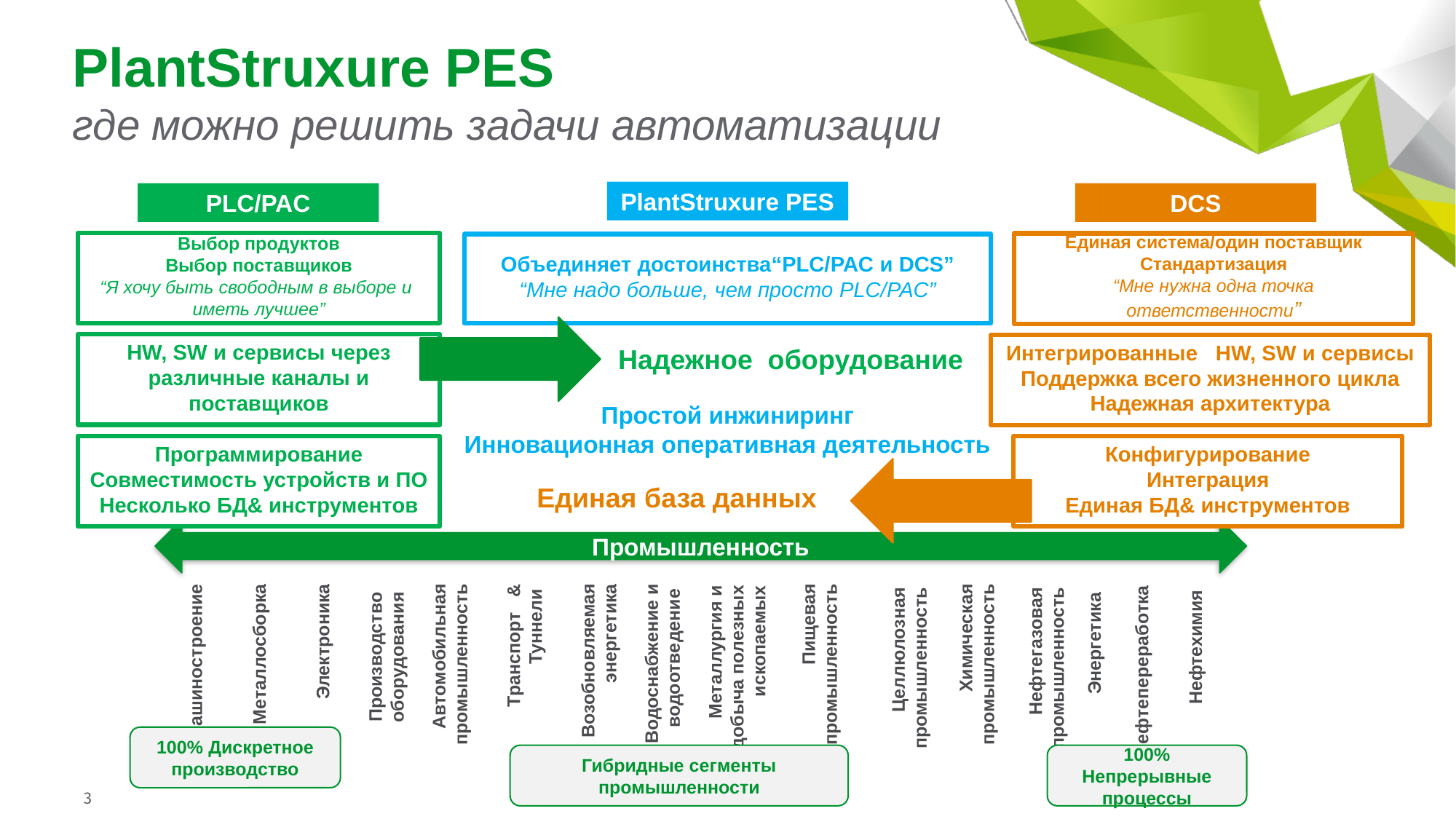

# PlantStruxure PES где можно решить задачи автоматизации
PlantStruxure PES
PLC/PAC
DCS
Выбор продуктов
Выбор поставщиков
“Я хочу быть свободным в выборе и  иметь лучшее”
Единая система/один поставщик
Стандартизация
“Мне нужна одна точка ответственности”
Объединяет достоинства“PLC/PAC и DCS”
“Мне надо больше, чем просто PLC/PAC”

HW, SW и сервисы через различные каналы и поставщиков
Интегрированные   HW, SW и сервисы
Поддержка всего жизненного цикла
Надежная архитектура
Надежное  оборудование
Простой инжиниринг
Инновационная оперативная деятельность
Программирование
Совместимость устройств и ПО
Несколько БД& инструментов
Конфигурирование
Интеграция
Единая БД& инструментов

Единая база данных
Промышленность
Транспорт   & Туннели
Производство оборудования
Металлургия и добыча полезных ископаемых
Автомобильная промышленность
Водоснабжение и водоотведение
Пищевая промышленность
Возобновляемая энергетика
Химическая промышленность
Целлюлозная промышленность
Нефтегазовая промышленность
Машиностроение
Металлосборка
Электроника
Нефтехимия
Нефтепереработка
Энергетика
100% Дискретное производство
Гибридные сегменты промышленности
100% Непрерывные процессы
3